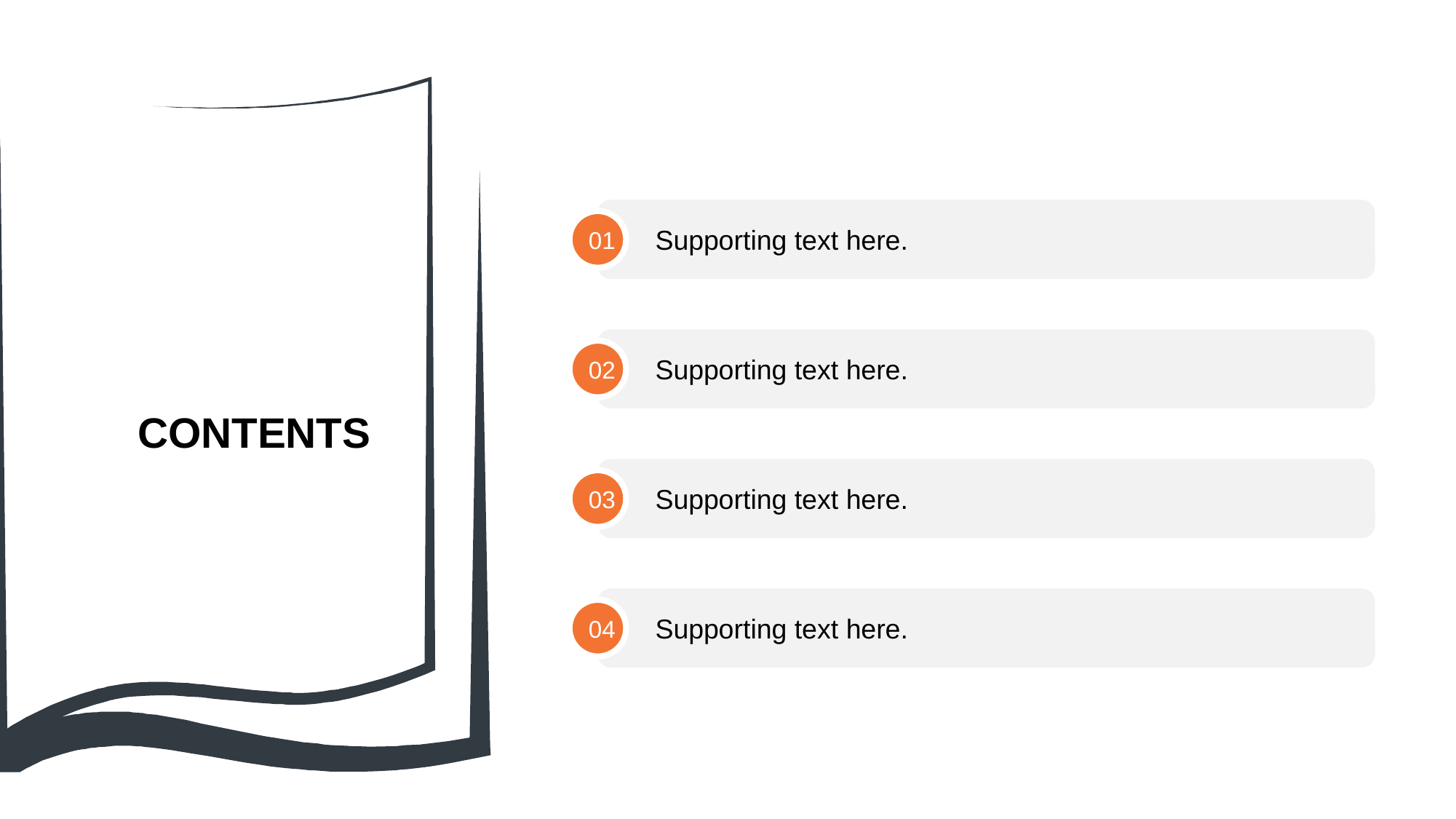

Supporting text here.
01
Supporting text here.
02
CONTENTS
Supporting text here.
03
Supporting text here.
04